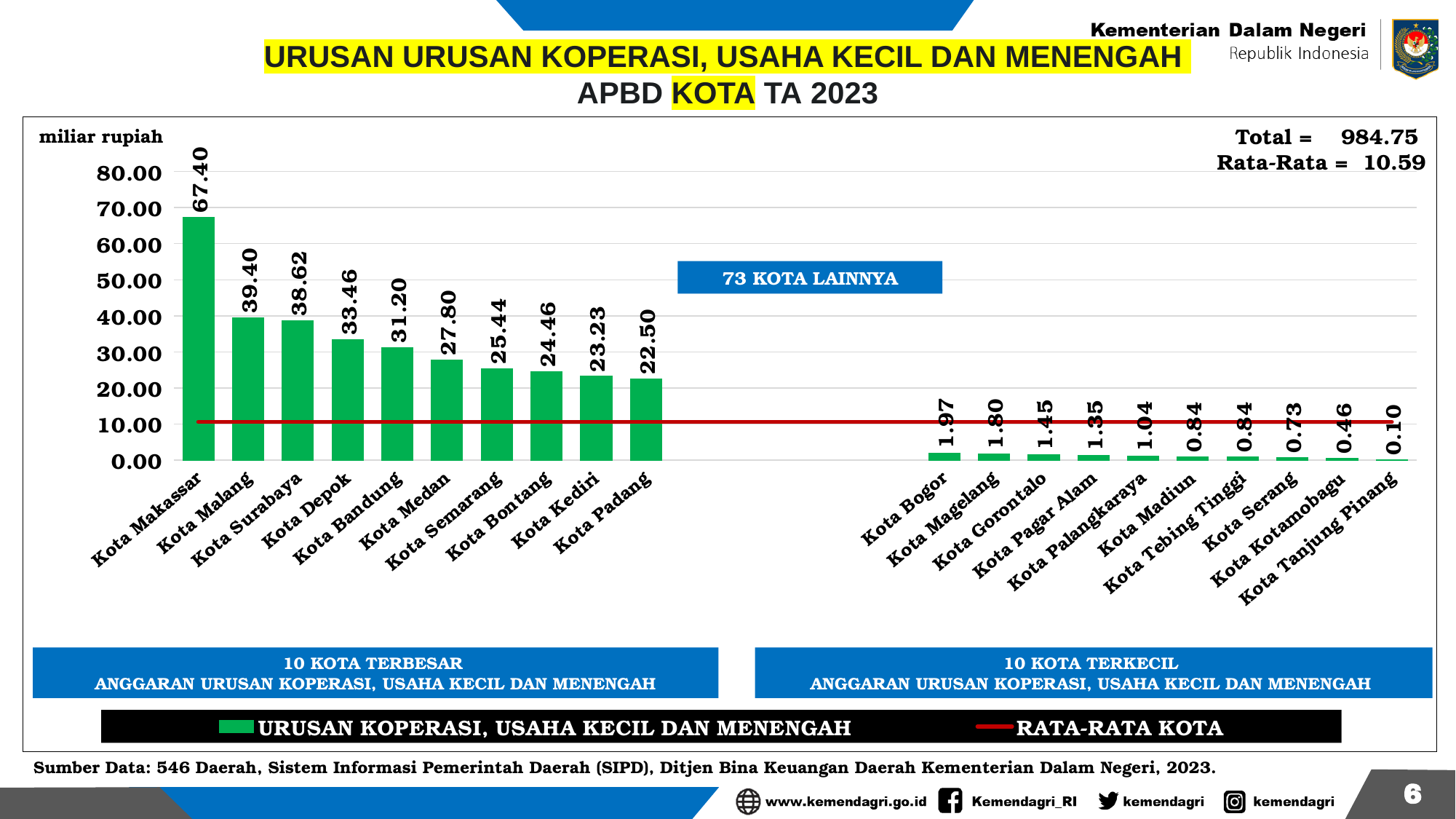

URUSAN URUSAN KOPERASI, USAHA KECIL DAN MENENGAH
APBD KOTA TA 2023
miliar rupiah

### Chart

| Category | URUSAN KOPERASI, USAHA KECIL DAN MENENGAH | RATA-RATA KOTA |
|---|---|---|
| Kota Makassar | 67.404742 | 10.588657366602154 |
| Kota Malang | 39.399024181 | 10.588657366602154 |
| Kota Surabaya | 38.622345204 | 10.588657366602154 |
| Kota Depok | 33.462304424 | 10.588657366602154 |
| Kota Bandung | 31.201434476 | 10.588657366602154 |
| Kota Medan | 27.804958347 | 10.588657366602154 |
| Kota Semarang | 25.435036168 | 10.588657366602154 |
| Kota Bontang | 24.45828574 | 10.588657366602154 |
| Kota Kediri | 23.2318724 | 10.588657366602154 |
| Kota Padang | 22.498119731 | 10.588657366602154 |
|  | None | 10.588657366602154 |
|  | None | 10.588657366602154 |
|  | None | 10.588657366602154 |
|  | None | 10.588657366602154 |
|  | None | 10.588657366602154 |
| Kota Bogor | 1.9696896 | 10.588657366602154 |
| Kota Magelang | 1.800727708 | 10.588657366602154 |
| Kota Gorontalo | 1.4530351 | 10.588657366602154 |
| Kota Pagar Alam | 1.35 | 10.588657366602154 |
| Kota Palangkaraya | 1.0378469 | 10.588657366602154 |
| Kota Madiun | 0.841669506 | 10.588657366602154 |
| Kota Tebing Tinggi | 0.840982674 | 10.588657366602154 |
| Kota Serang | 0.732498412 | 10.588657366602154 |
| Kota Kotamobagu | 0.45936994 | 10.588657366602154 |
| Kota Tanjung Pinang | 0.1033 | 10.588657366602154 |
Total =    984.75
Rata-Rata =  10.59
73 KOTA LAINNYA
10 KOTA TERBESAR
ANGGARAN URUSAN KOPERASI, USAHA KECIL DAN MENENGAH
10 KOTA TERKECIL
ANGGARAN URUSAN KOPERASI, USAHA KECIL DAN MENENGAH
Sumber Data: 546 Daerah, Sistem Informasi Pemerintah Daerah (SIPD), Ditjen Bina Keuangan Daerah Kementerian Dalam Negeri, 2023.
6